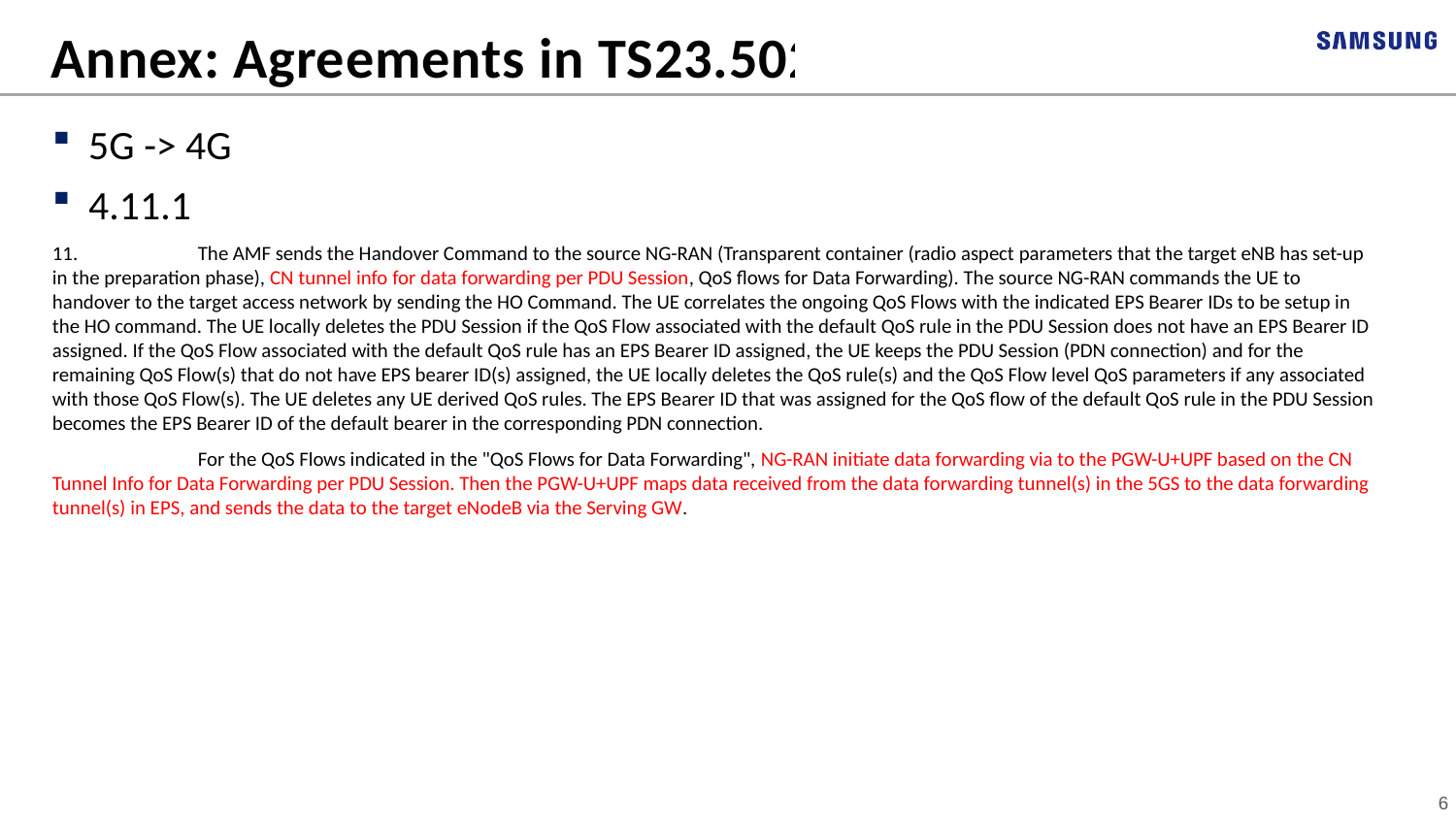

# Annex: Agreements in TS23.502
5G -> 4G
4.11.1
11.	The AMF sends the Handover Command to the source NG-RAN (Transparent container (radio aspect parameters that the target eNB has set-up in the preparation phase), CN tunnel info for data forwarding per PDU Session, QoS flows for Data Forwarding). The source NG-RAN commands the UE to handover to the target access network by sending the HO Command. The UE correlates the ongoing QoS Flows with the indicated EPS Bearer IDs to be setup in the HO command. The UE locally deletes the PDU Session if the QoS Flow associated with the default QoS rule in the PDU Session does not have an EPS Bearer ID assigned. If the QoS Flow associated with the default QoS rule has an EPS Bearer ID assigned, the UE keeps the PDU Session (PDN connection) and for the remaining QoS Flow(s) that do not have EPS bearer ID(s) assigned, the UE locally deletes the QoS rule(s) and the QoS Flow level QoS parameters if any associated with those QoS Flow(s). The UE deletes any UE derived QoS rules. The EPS Bearer ID that was assigned for the QoS flow of the default QoS rule in the PDU Session becomes the EPS Bearer ID of the default bearer in the corresponding PDN connection.
	For the QoS Flows indicated in the "QoS Flows for Data Forwarding", NG-RAN initiate data forwarding via to the PGW-U+UPF based on the CN Tunnel Info for Data Forwarding per PDU Session. Then the PGW-U+UPF maps data received from the data forwarding tunnel(s) in the 5GS to the data forwarding tunnel(s) in EPS, and sends the data to the target eNodeB via the Serving GW.